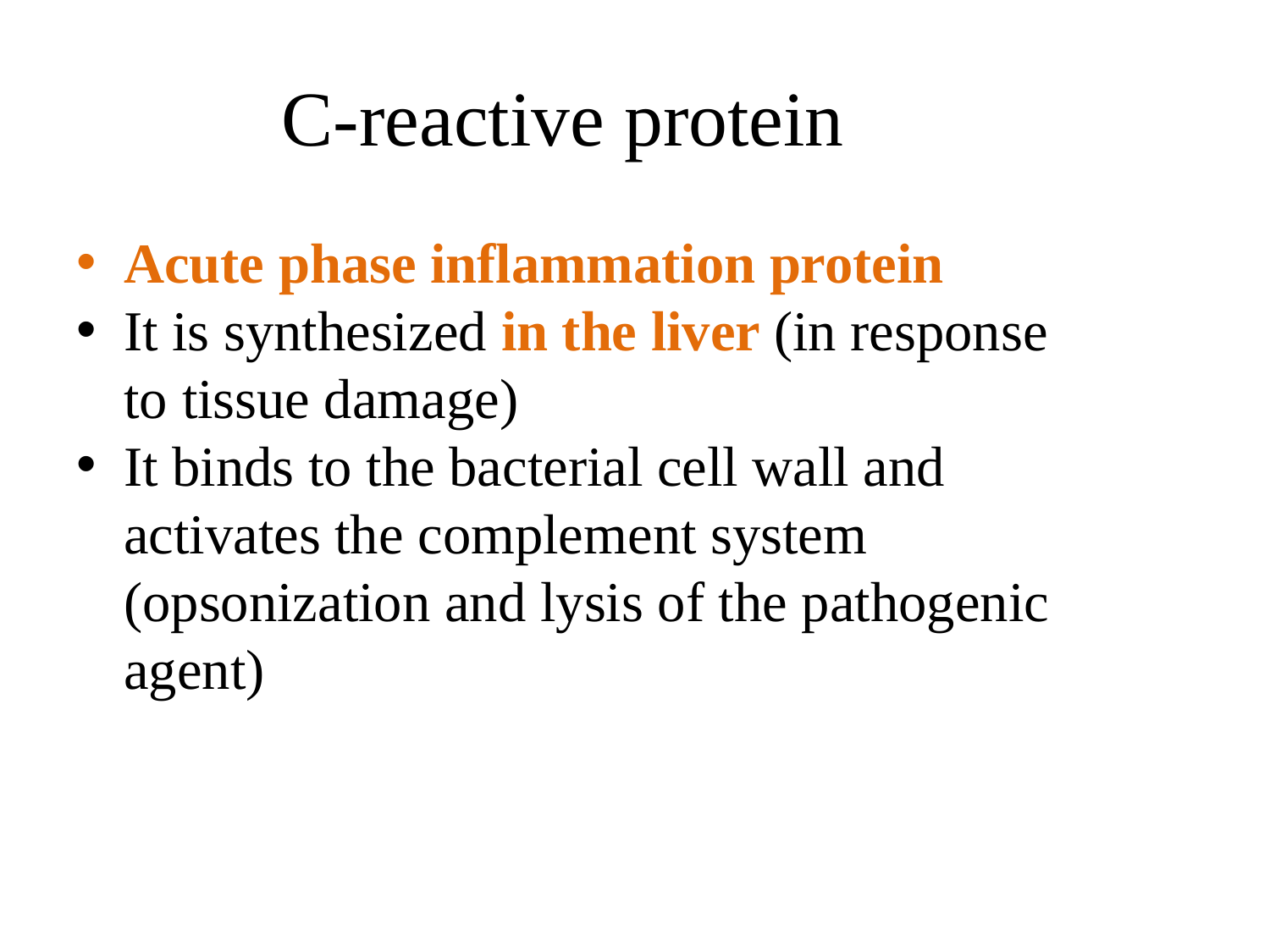

# C-reactive protein
Acute phase inflammation protein
It is synthesized in the liver (in response to tissue damage)
It binds to the bacterial cell wall and activates the complement system (opsonization and lysis of the pathogenic agent)